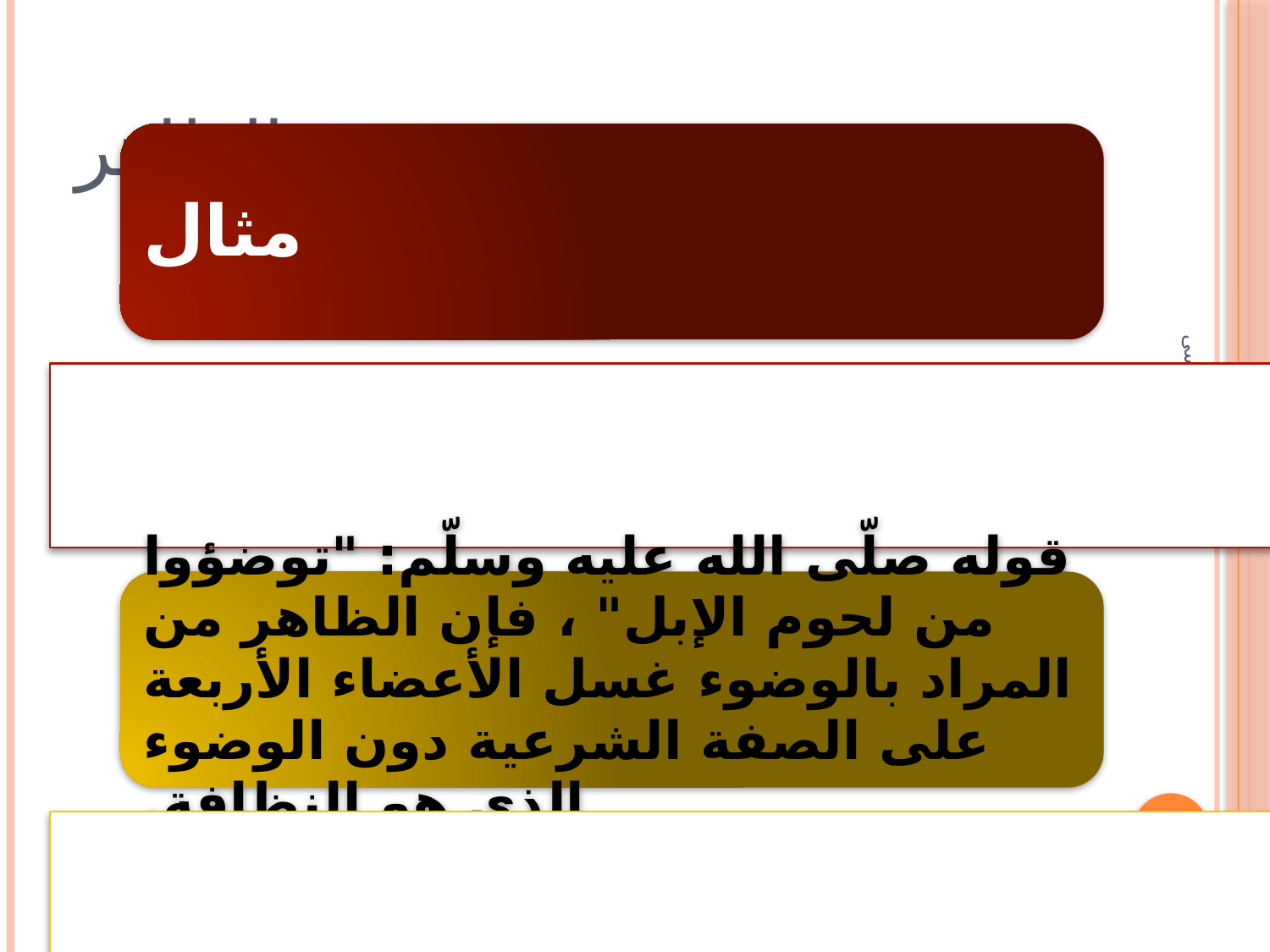

# ~ الظاهر
مثال
وفاء بنت محمد العيسى
3